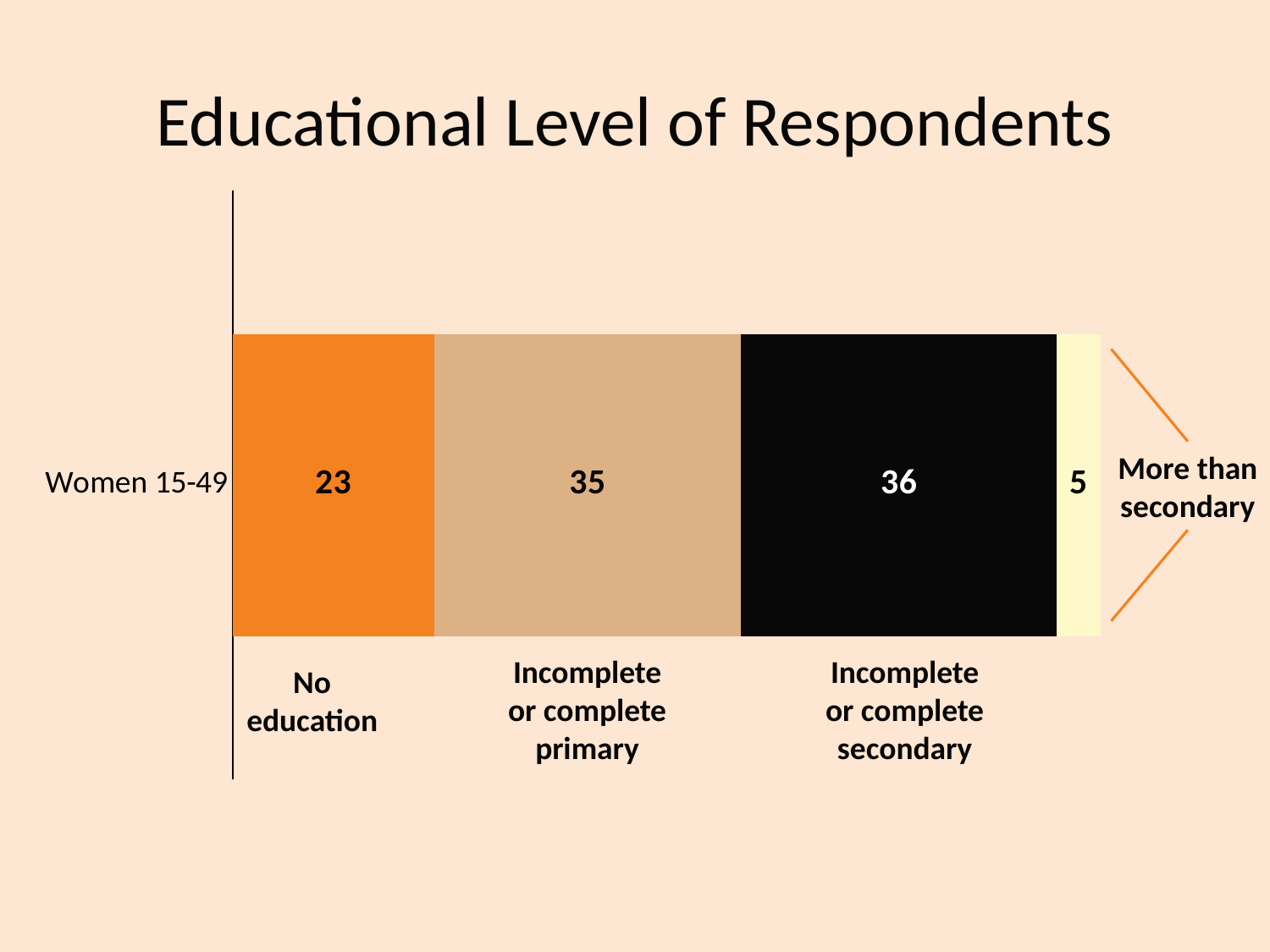

# Educational Level of Respondents

### Chart

| Category | No education | Incomplete or complete primary | Incomplete or complete secondary | More than secondary |
|---|---|---|---|---|
| Women 15-49 | 23.0 | 35.0 | 36.0 | 5.0 |
More than secondary
Incomplete or complete primary
Incomplete or complete secondary
No education